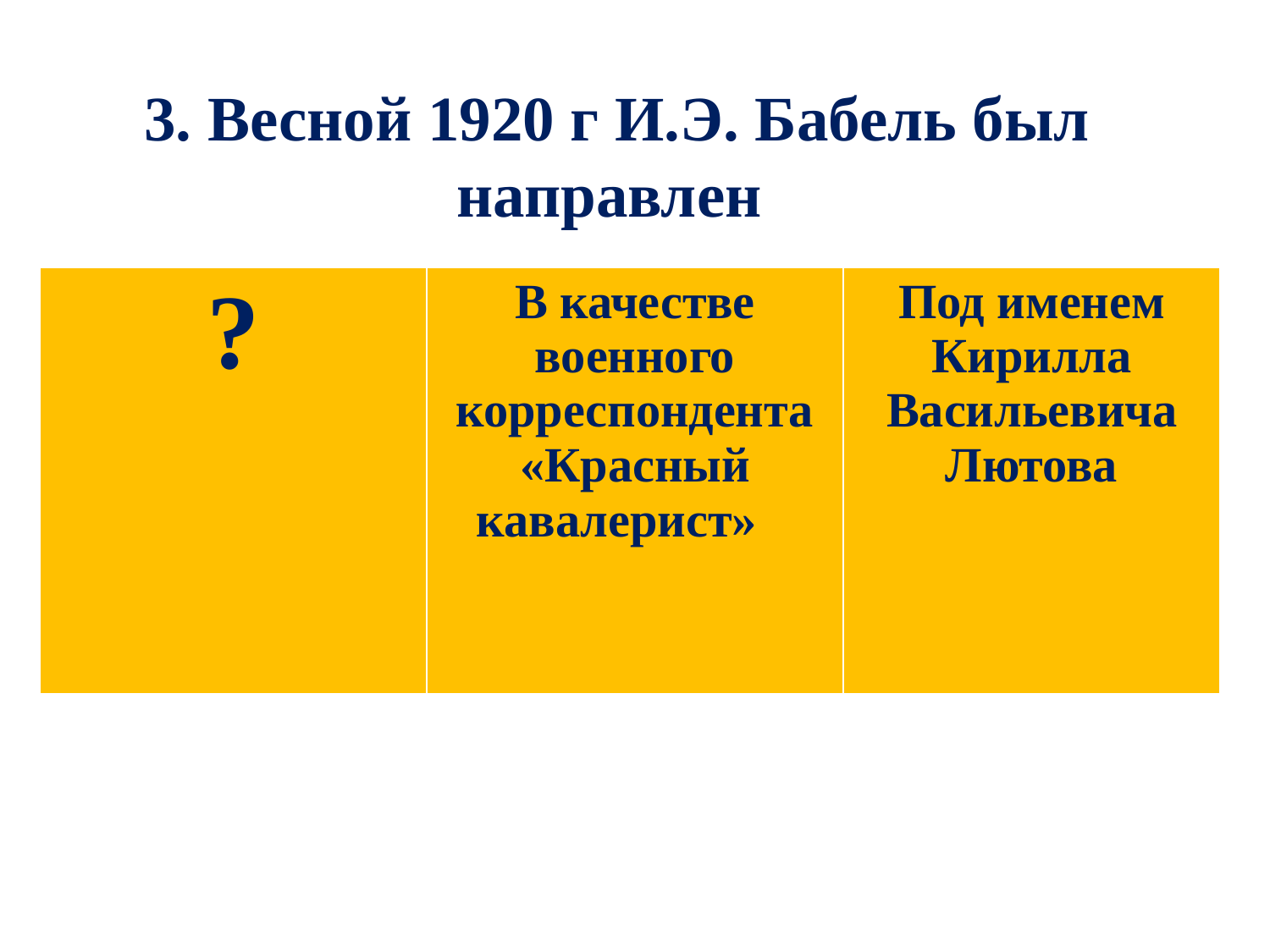

# 3. Весной 1920 г И.Э. Бабель был направлен
| ? | В качестве военного корреспондента «Красный кавалерист» | Под именем Кирилла Васильевича Лютова |
| --- | --- | --- |